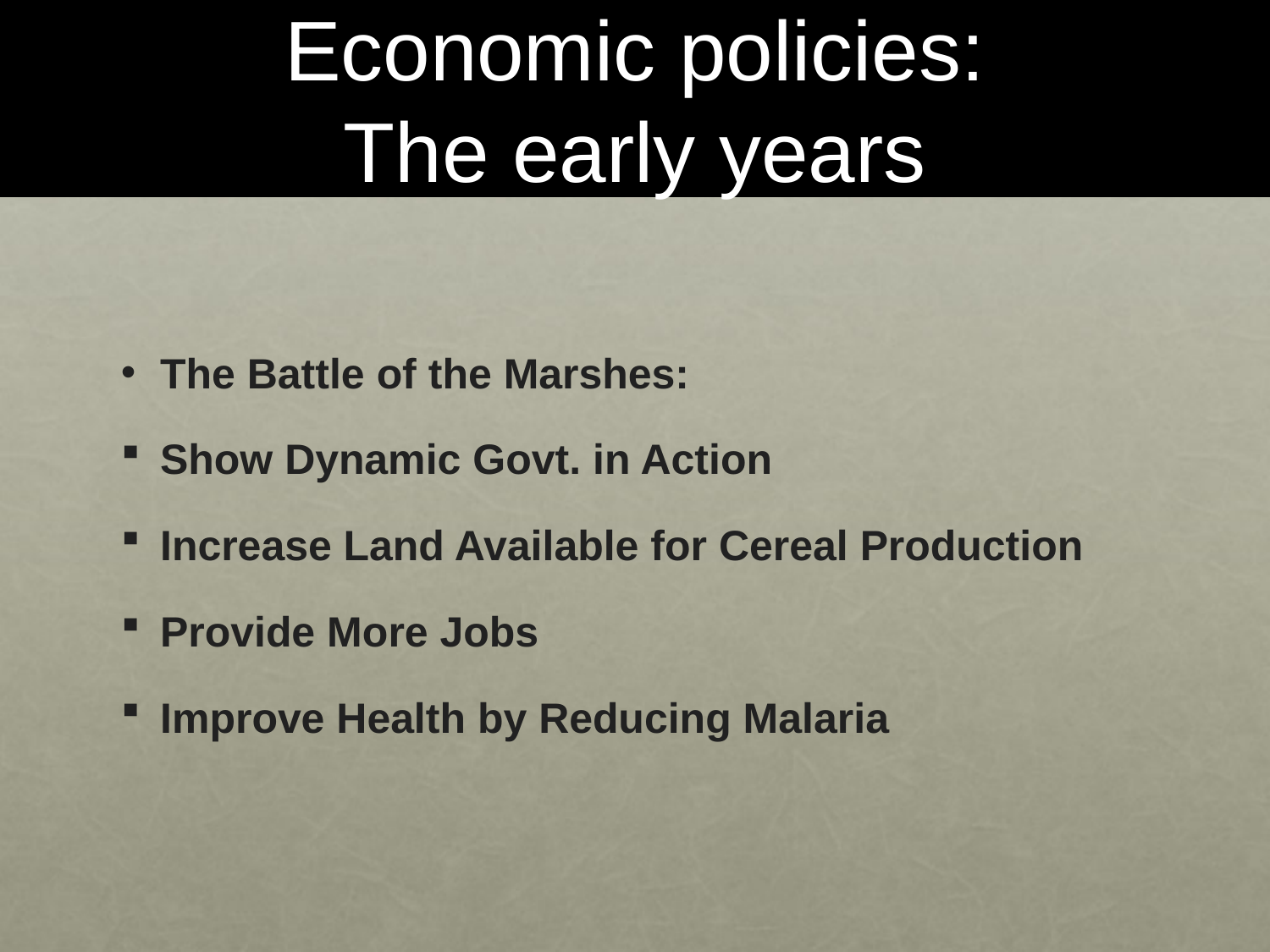

# Economic policies: The early years

The Battle of the Marshes:
Show Dynamic Govt. in Action
Increase Land Available for Cereal Production
Provide More Jobs
Improve Health by Reducing Malaria